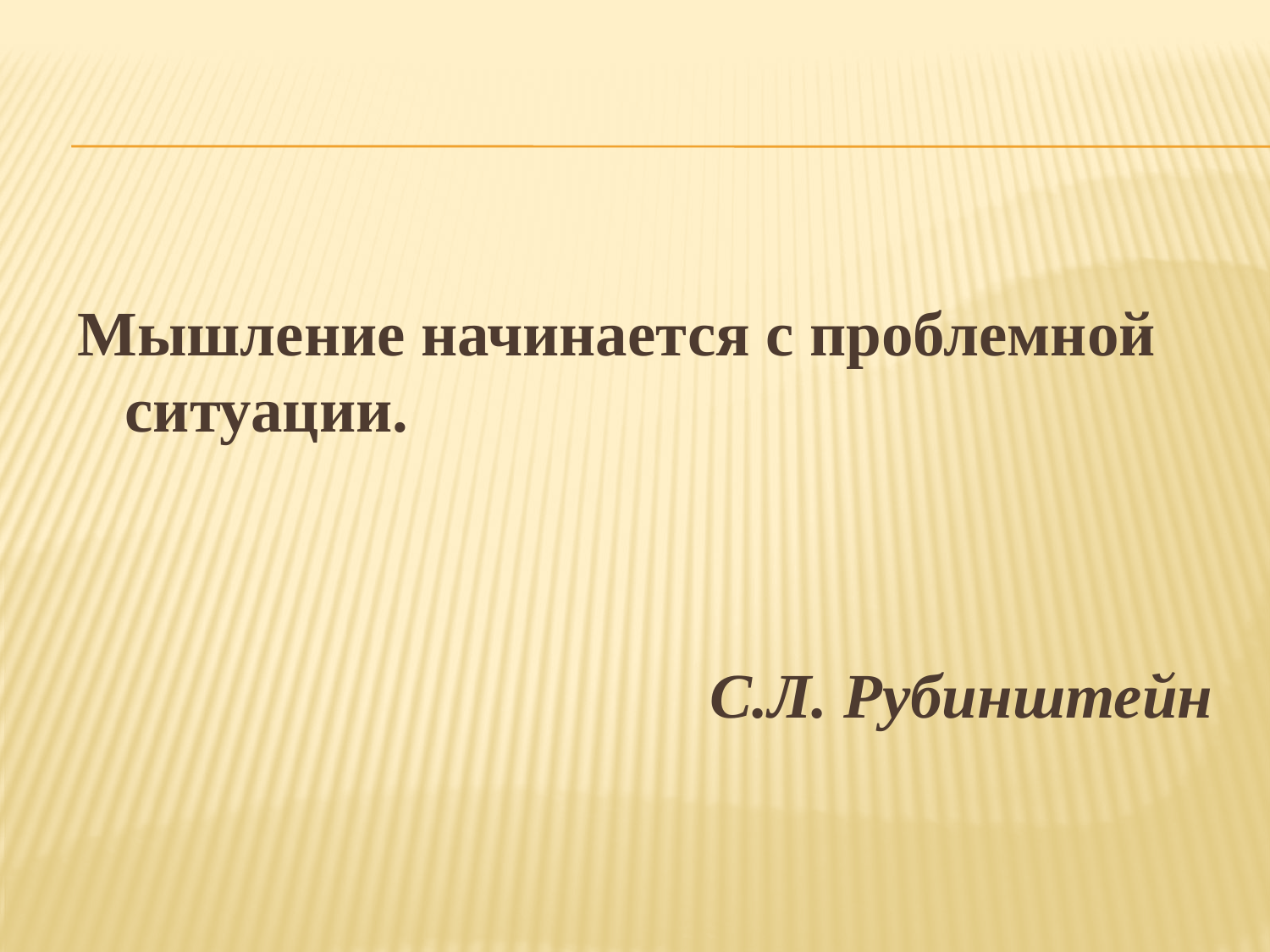

Мышление начинается с проблемной ситуации.

С.Л. Рубинштейн